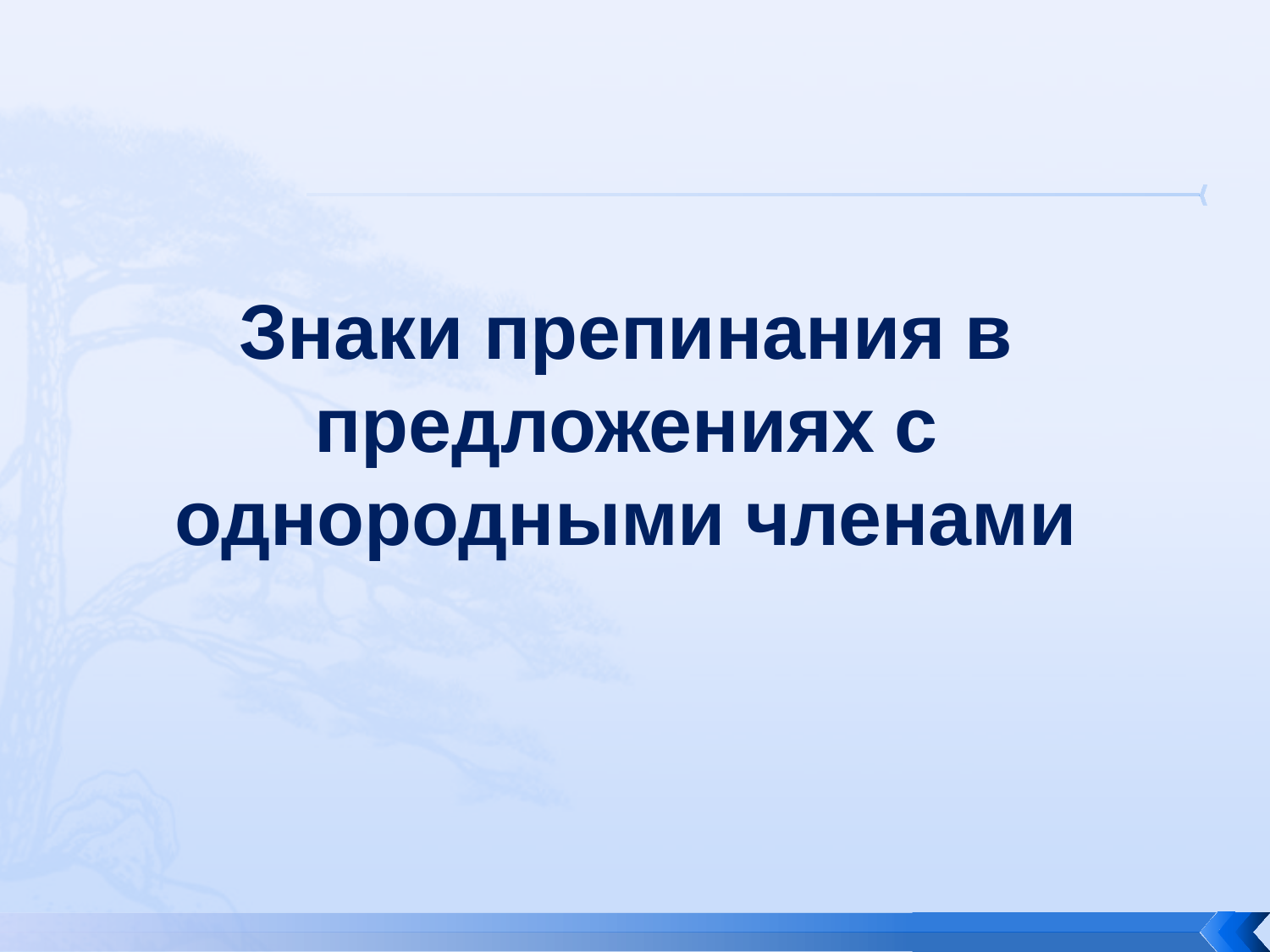

# Знаки препинания в предложениях с однородными членами